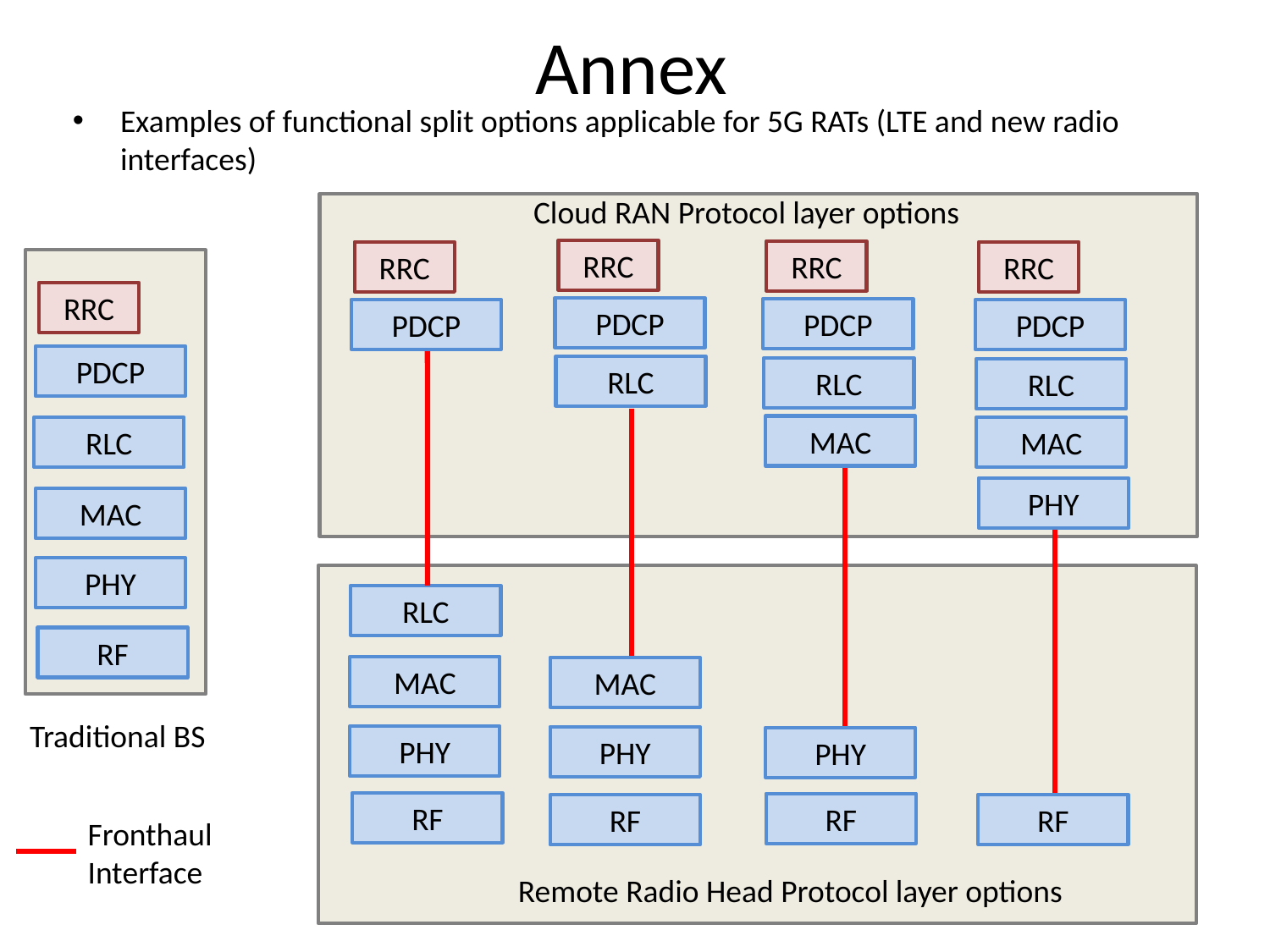

# Annex
Examples of functional split options applicable for 5G RATs (LTE and new radio interfaces)
Cloud RAN Protocol layer options

RRC
RRC
RRC
RRC

RRC
PDCP
PDCP
PDCP
PDCP
PDCP
RLC
RLC
RLC
MAC
MAC
RLC
PHY
MAC
PHY

RLC
RF
MAC
MAC
Traditional BS
PHY
PHY
PHY
RF
RF
RF
RF
Fronthaul
Interface
Remote Radio Head Protocol layer options